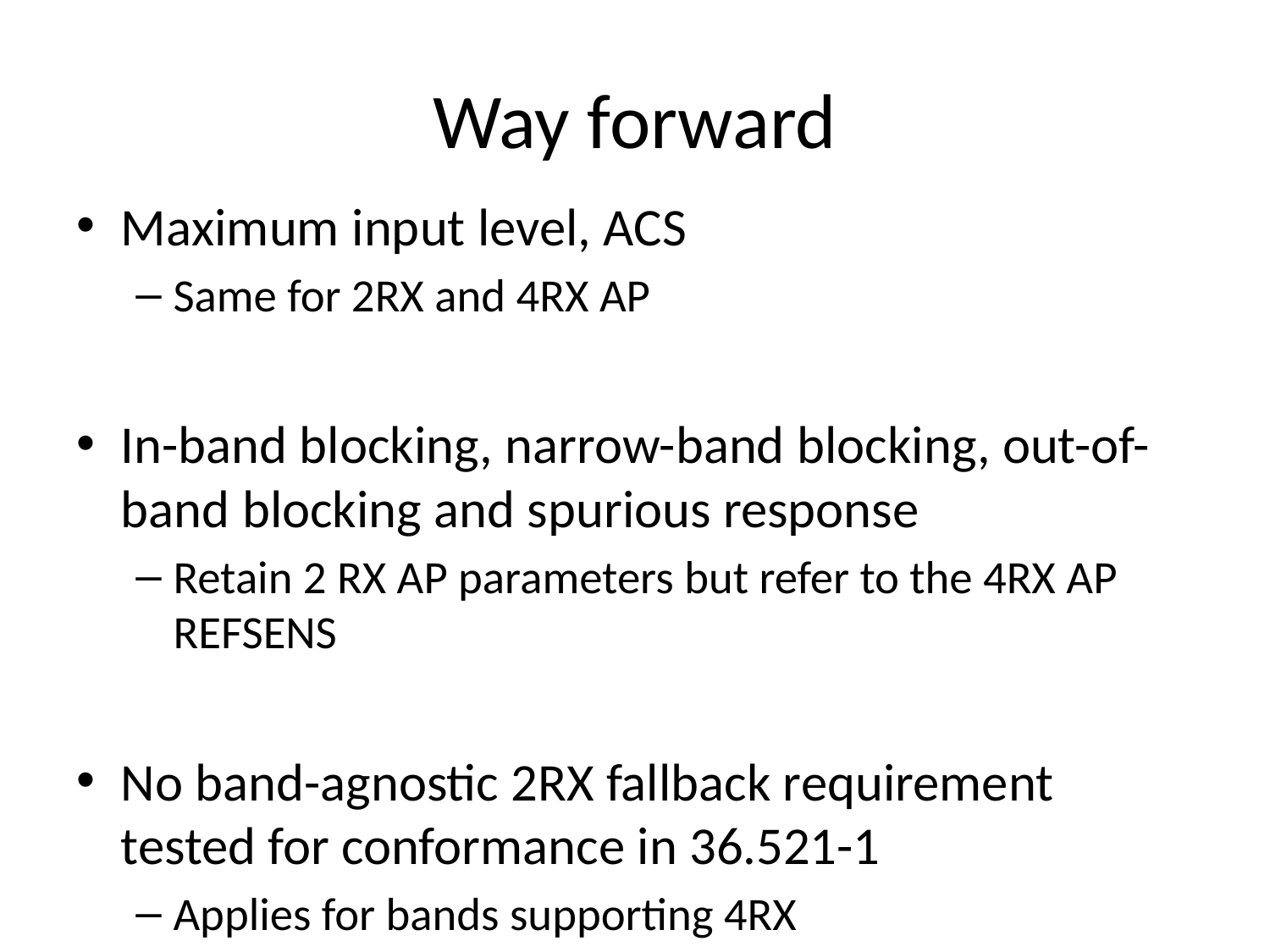

# Way forward
Maximum input level, ACS
Same for 2RX and 4RX AP

In-band blocking, narrow-band blocking, out-of-band blocking and spurious response
Retain 2 RX AP parameters but refer to the 4RX AP REFSENS

No band-agnostic 2RX fallback requirement tested for conformance in 36.521-1
Applies for bands supporting 4RX